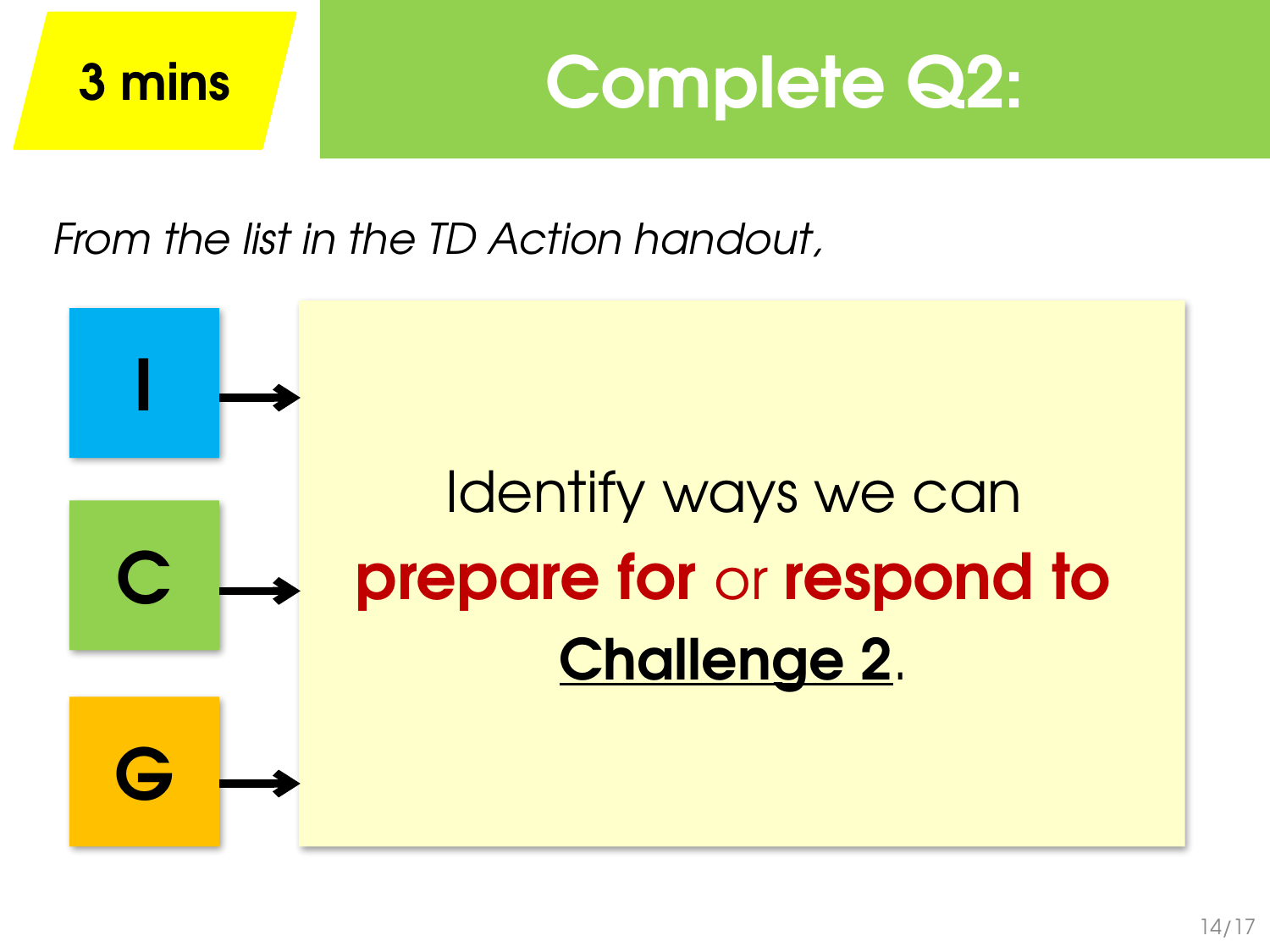

# Complete Q2:
3 mins
From the list in the TD Action handout,
Identify ways we can
prepare for or respond to
Challenge 2.
I
C
G
14/17